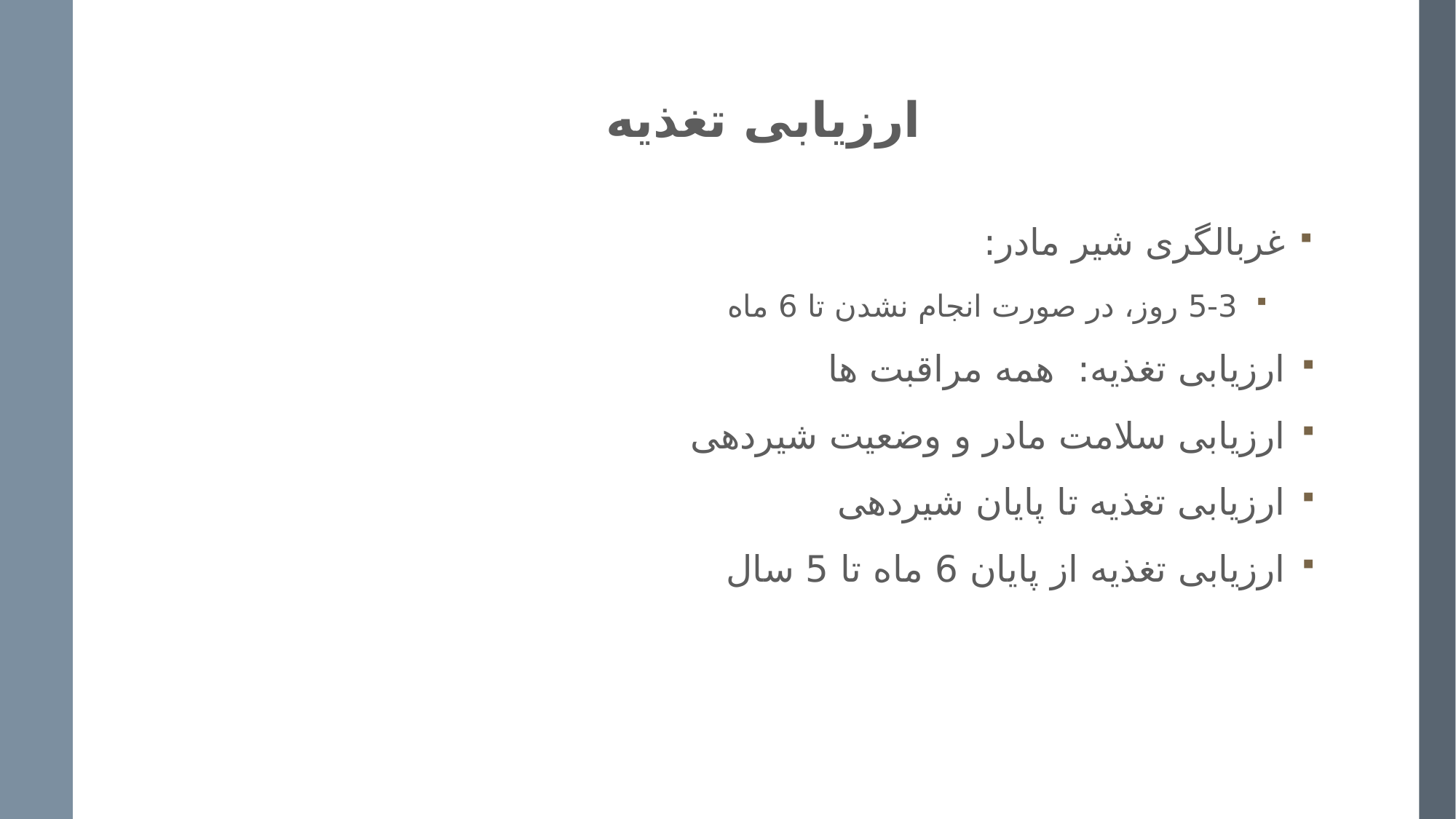

# ارزیابی تغذیه
غربالگری شیر مادر:
5-3 روز، در صورت انجام نشدن تا 6 ماه
ارزیابی تغذیه:  همه مراقبت ها
ارزیابی سلامت مادر و وضعیت شیردهی
ارزیابی تغذیه تا پایان شیردهی
ارزیابی تغذیه از پایان 6 ماه تا 5 سال